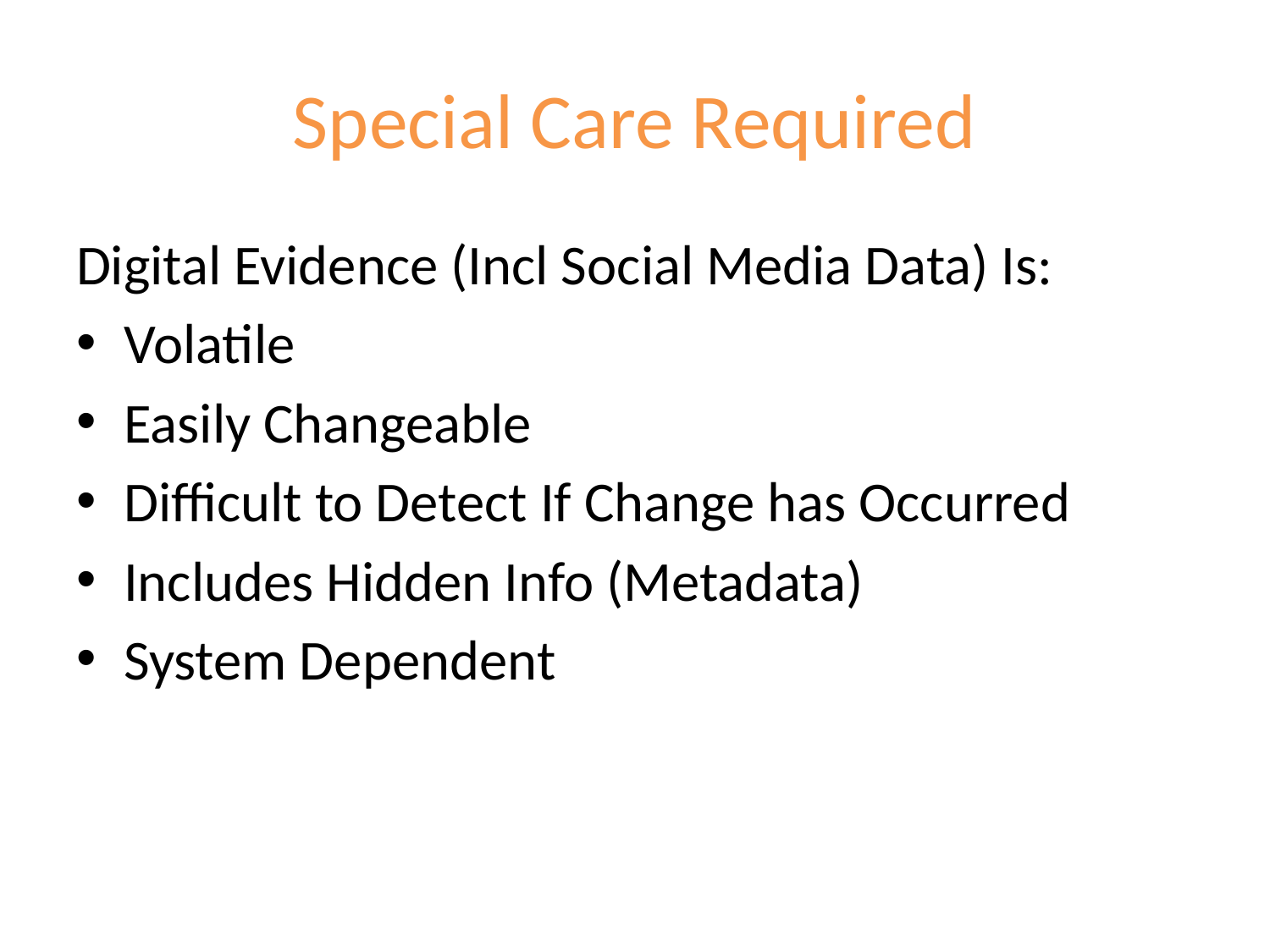

# Special Care Required
Digital Evidence (Incl Social Media Data) Is:
Volatile
Easily Changeable
Difficult to Detect If Change has Occurred
Includes Hidden Info (Metadata)
System Dependent